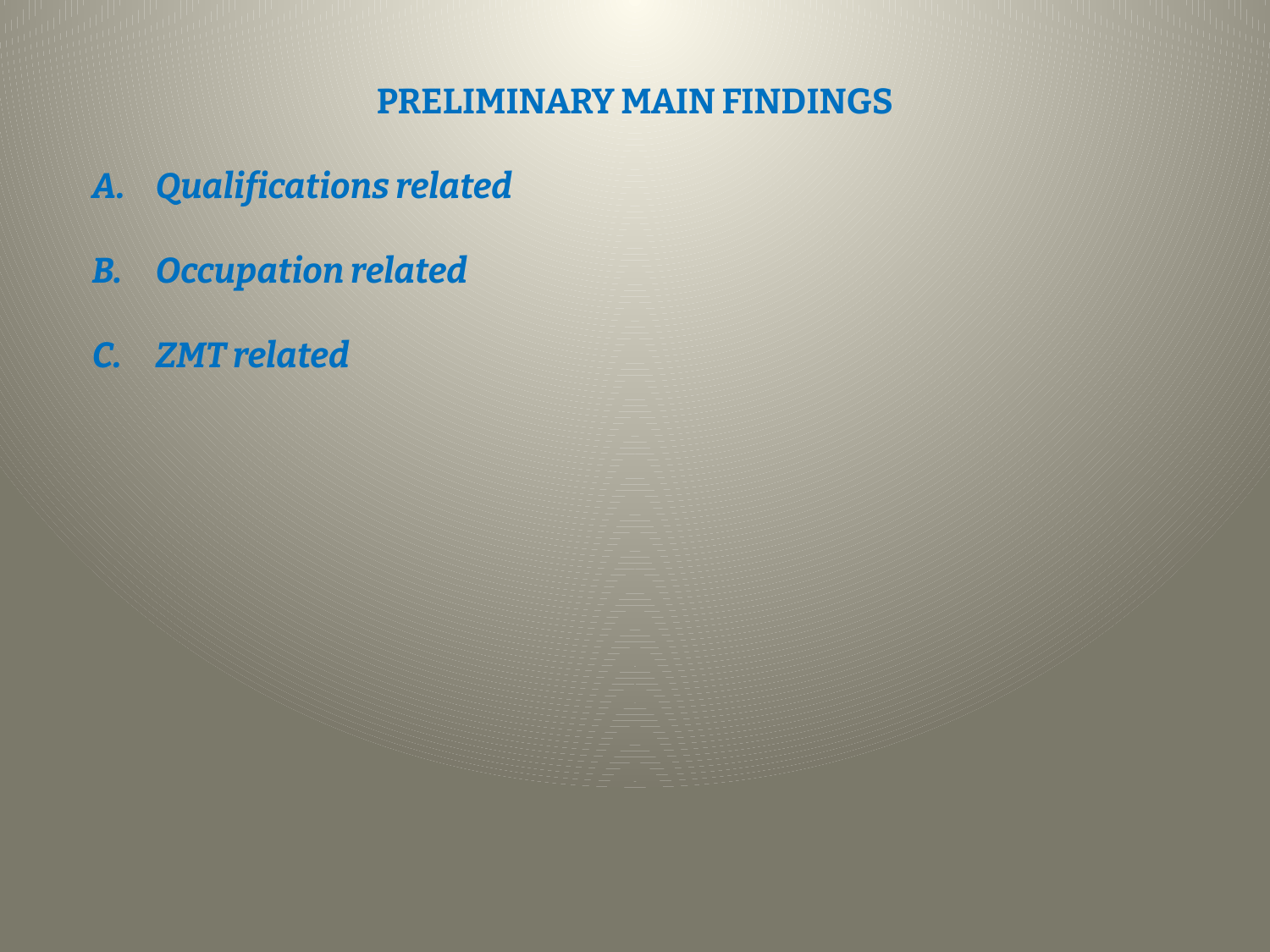

PRELIMINARY MAIN FINDINGS

Qualifications related

Occupation related

ZMT related